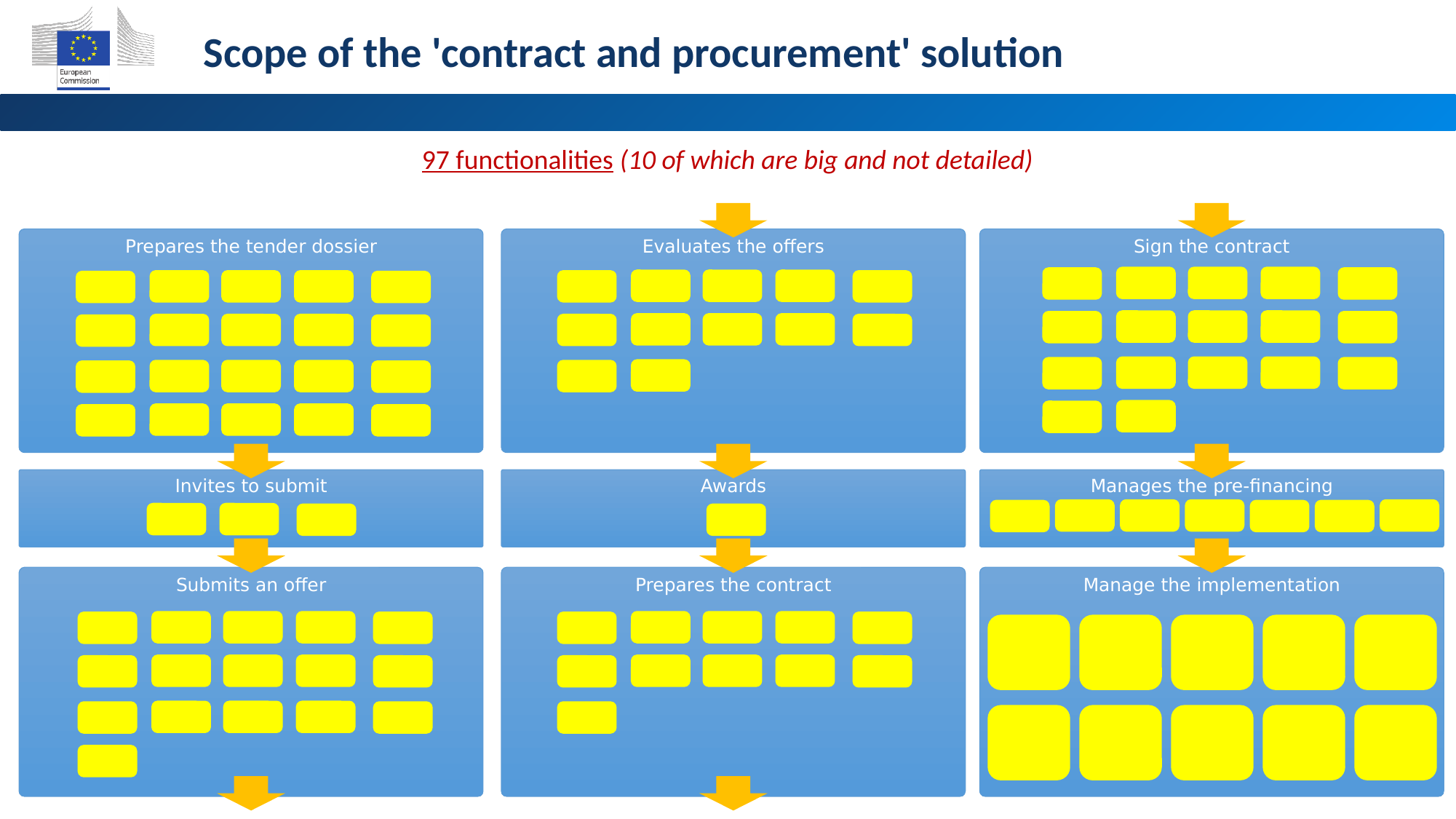

Scope of the 'contract and procurement' solution
# 97 functionalities (10 of which are big and not detailed)

Prepares the tender dossier
Evaluates the offers
Sign the contract

Invites to submit
Awards
Manages the pre-financing

Submits an offer
Prepares the contract
Manage the implementation